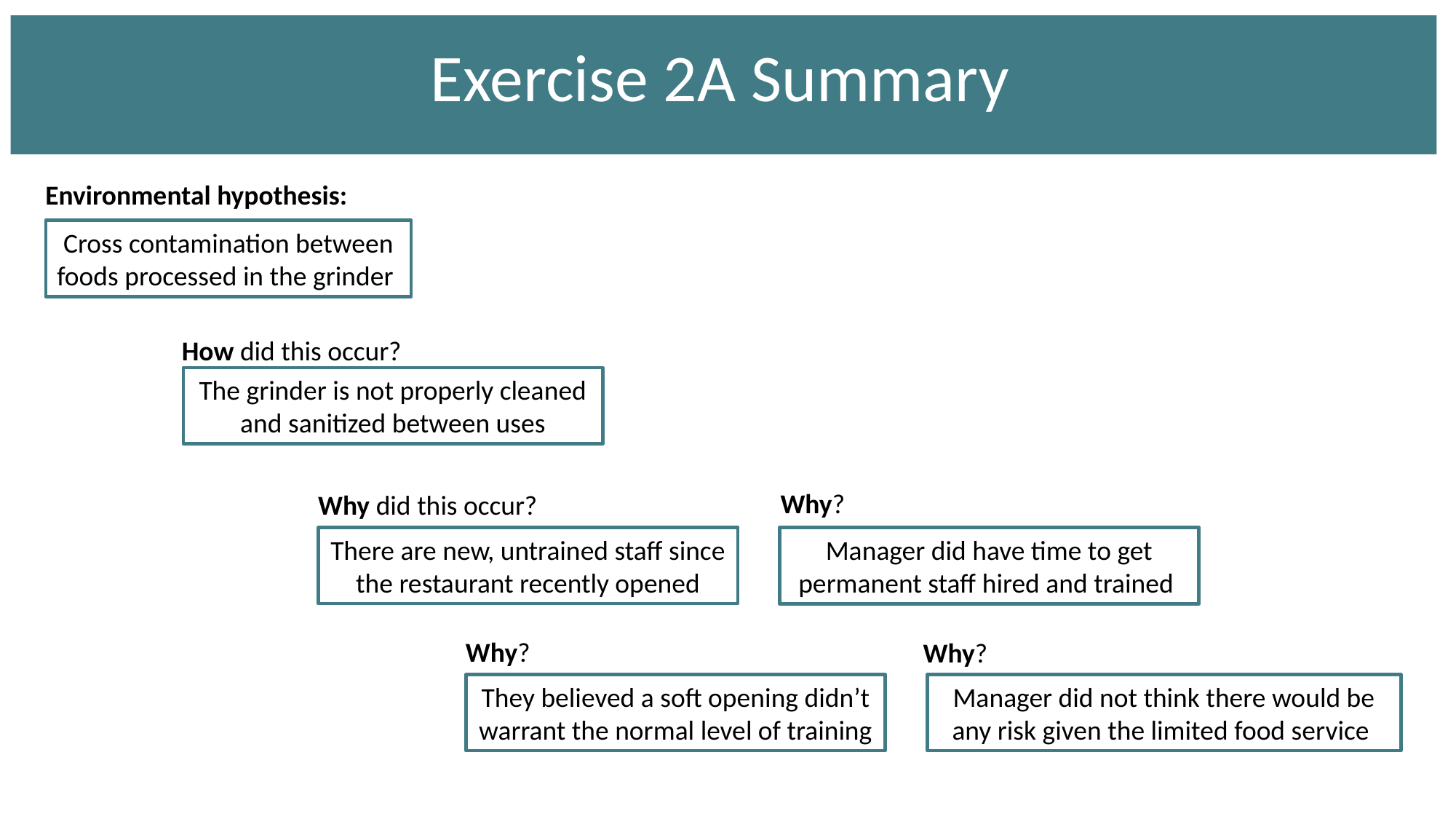

# Exercise 2A Summary
Environmental hypothesis:
Cross contamination between foods processed in the grinder
How did this occur?
The grinder is not properly cleaned and sanitized between uses
Why?
Why did this occur?
There are new, untrained staff since the restaurant recently opened
Manager did have time to get permanent staff hired and trained
Why?
Why?
They believed a soft opening didn’t warrant the normal level of training
Manager did not think there would be any risk given the limited food service